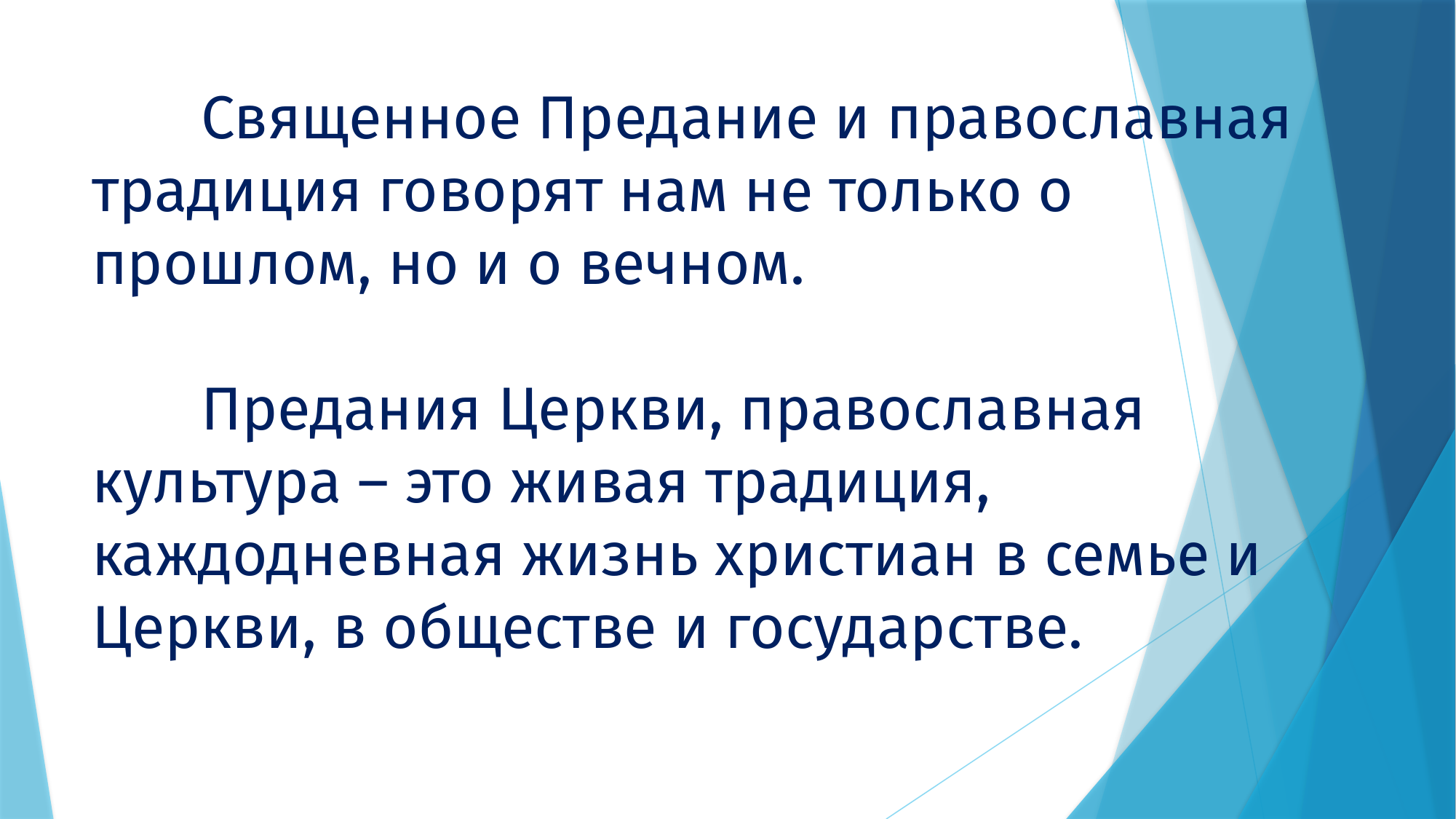

# Священное Предание и православная традиция говорят нам не только о прошлом, но и о вечном. Предания Церкви, православная культура – это живая традиция, каждодневная жизнь христиан в семье и Церкви, в обществе и государстве.